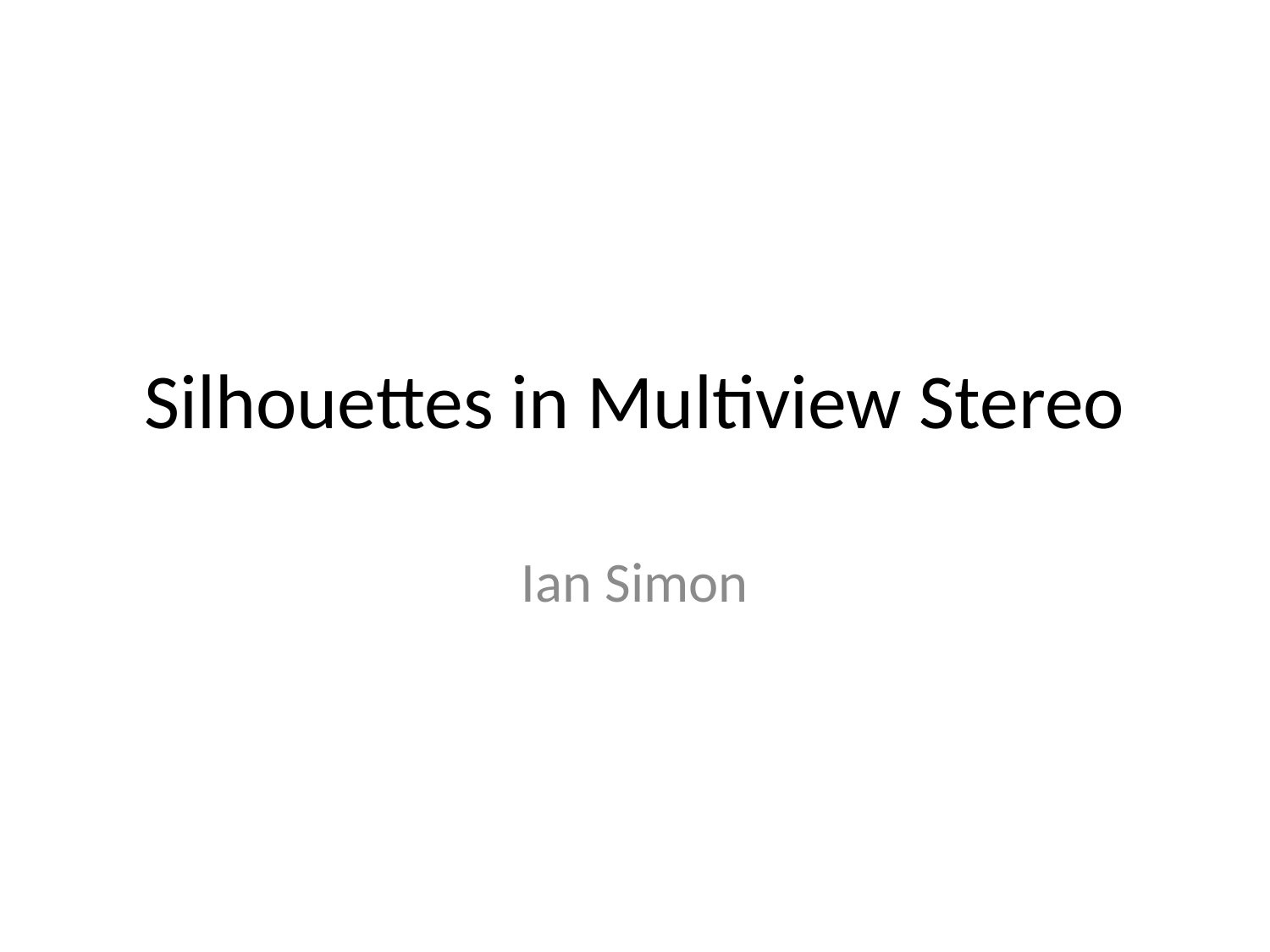

# Silhouettes in Multiview Stereo
Ian Simon